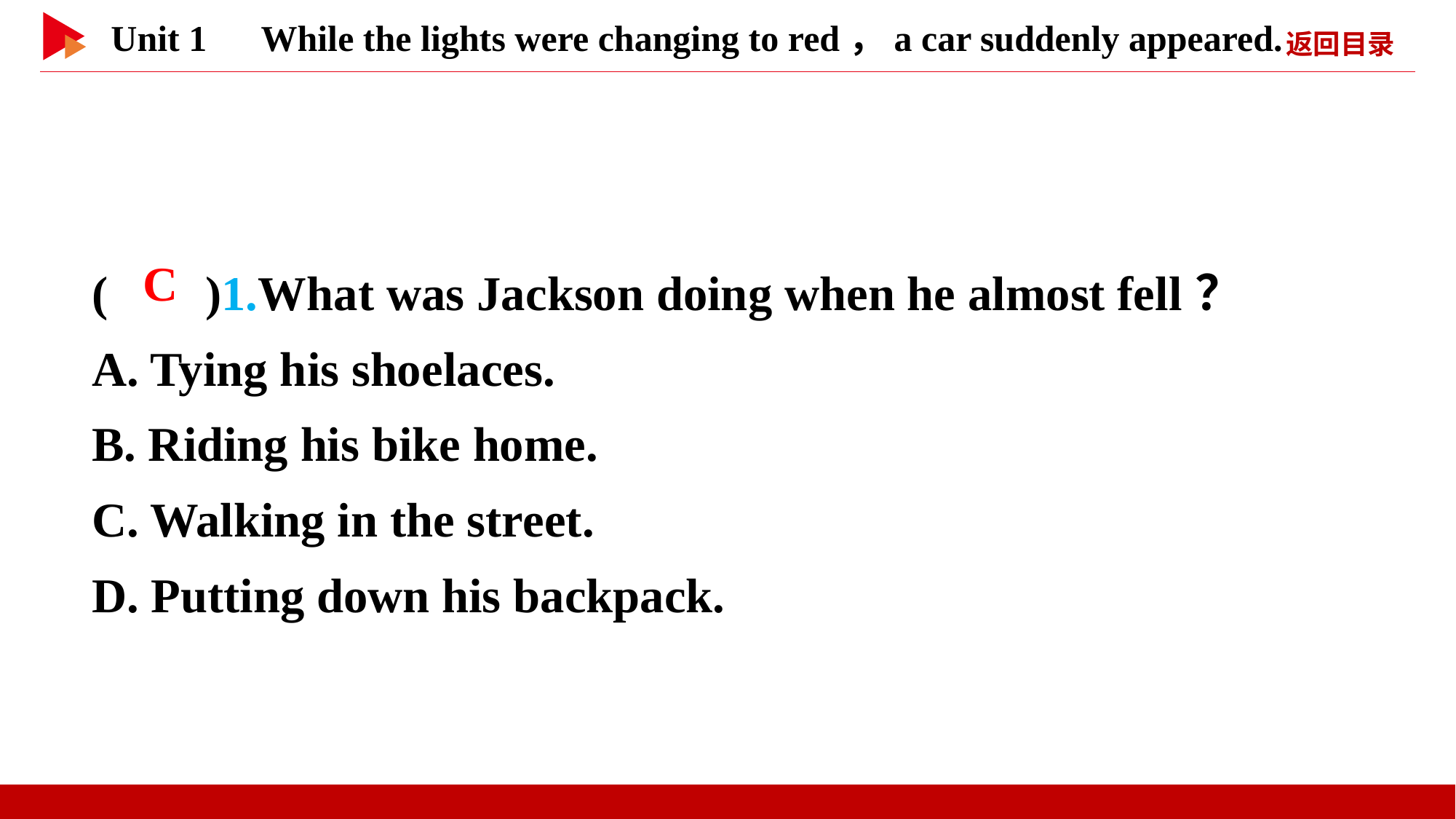

(        )1.What was Jackson doing when he almost fell？
A. Tying his shoelaces.
B. Riding his bike home.
C. Walking in the street.
D. Putting down his backpack.
   C